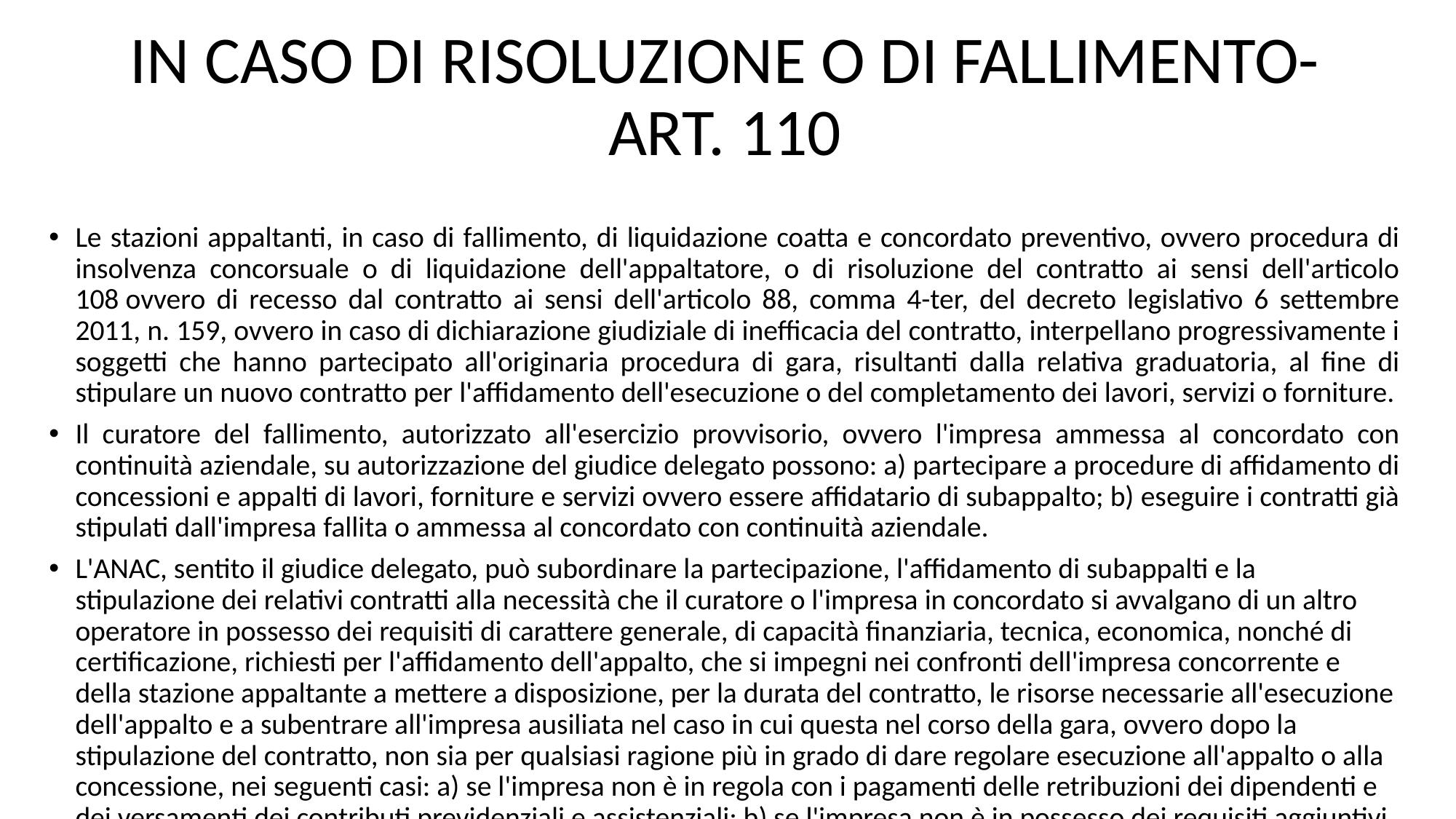

# IN CASO DI RISOLUZIONE O DI FALLIMENTO-ART. 110
Le stazioni appaltanti, in caso di fallimento, di liquidazione coatta e concordato preventivo, ovvero procedura di insolvenza concorsuale o di liquidazione dell'appaltatore, o di risoluzione del contratto ai sensi dell'articolo 108 ovvero di recesso dal contratto ai sensi dell'articolo 88, comma 4-ter, del decreto legislativo 6 settembre 2011, n. 159, ovvero in caso di dichiarazione giudiziale di inefficacia del contratto, interpellano progressivamente i soggetti che hanno partecipato all'originaria procedura di gara, risultanti dalla relativa graduatoria, al fine di stipulare un nuovo contratto per l'affidamento dell'esecuzione o del completamento dei lavori, servizi o forniture.
Il curatore del fallimento, autorizzato all'esercizio provvisorio, ovvero l'impresa ammessa al concordato con continuità aziendale, su autorizzazione del giudice delegato possono: a) partecipare a procedure di affidamento di concessioni e appalti di lavori, forniture e servizi ovvero essere affidatario di subappalto; b) eseguire i contratti già stipulati dall'impresa fallita o ammessa al concordato con continuità aziendale.
L'ANAC, sentito il giudice delegato, può subordinare la partecipazione, l'affidamento di subappalti e la stipulazione dei relativi contratti alla necessità che il curatore o l'impresa in concordato si avvalgano di un altro operatore in possesso dei requisiti di carattere generale, di capacità finanziaria, tecnica, economica, nonché di certificazione, richiesti per l'affidamento dell'appalto, che si impegni nei confronti dell'impresa concorrente e della stazione appaltante a mettere a disposizione, per la durata del contratto, le risorse necessarie all'esecuzione dell'appalto e a subentrare all'impresa ausiliata nel caso in cui questa nel corso della gara, ovvero dopo la stipulazione del contratto, non sia per qualsiasi ragione più in grado di dare regolare esecuzione all'appalto o alla concessione, nei seguenti casi: a) se l'impresa non è in regola con i pagamenti delle retribuzioni dei dipendenti e dei versamenti dei contributi previdenziali e assistenziali; b) se l'impresa non è in possesso dei requisiti aggiuntivi che l'ANAC individua con apposite linee guida.